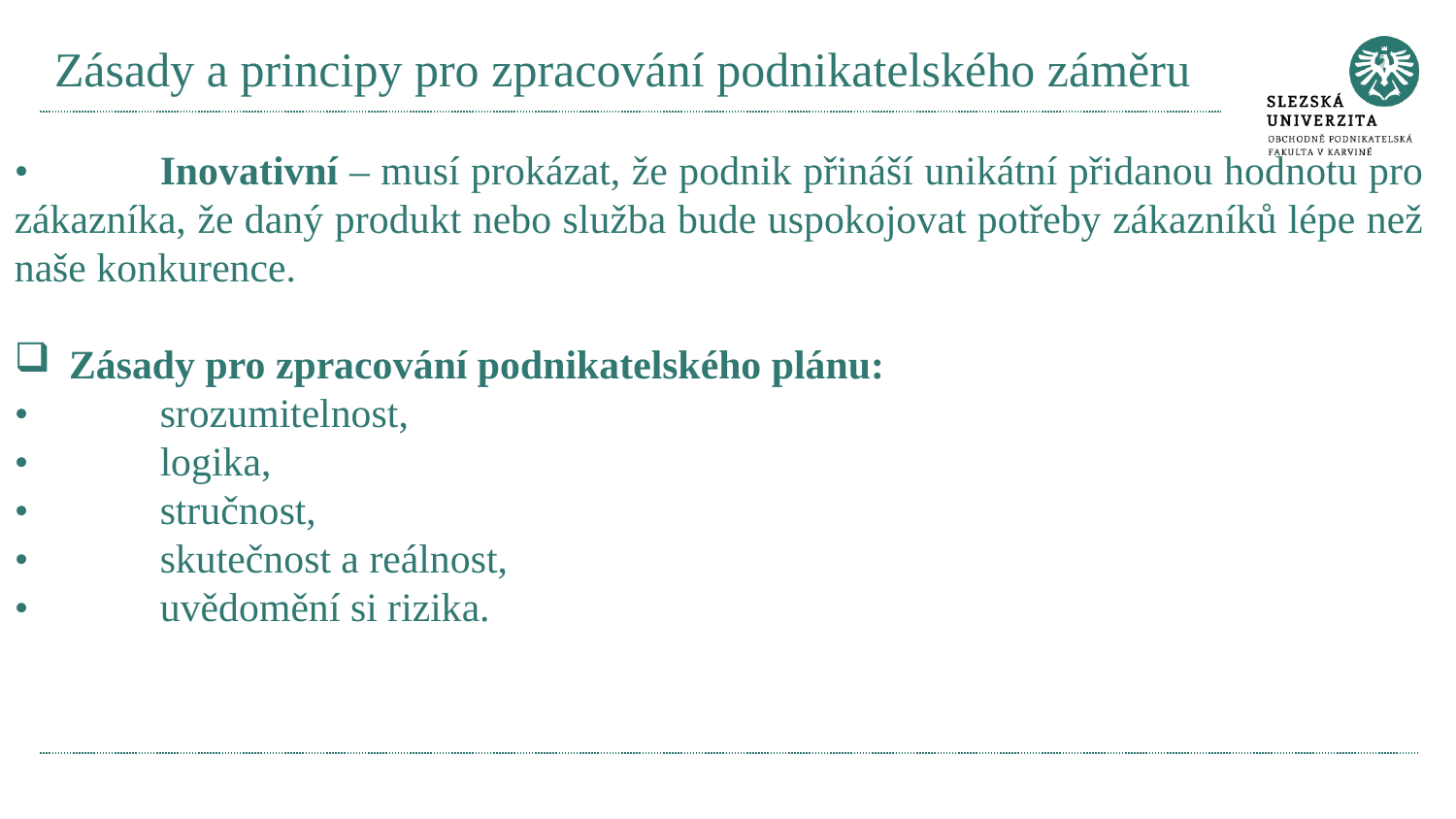

# Zásady a principy pro zpracování podnikatelského záměru
•	Inovativní – musí prokázat, že podnik přináší unikátní přidanou hodnotu pro zákazníka, že daný produkt nebo služba bude uspokojovat potřeby zákazníků lépe než naše konkurence.

Zásady pro zpracování podnikatelského plánu:
•	srozumitelnost,
•	logika,
•	stručnost,
•	skutečnost a reálnost,
•	uvědomění si rizika.